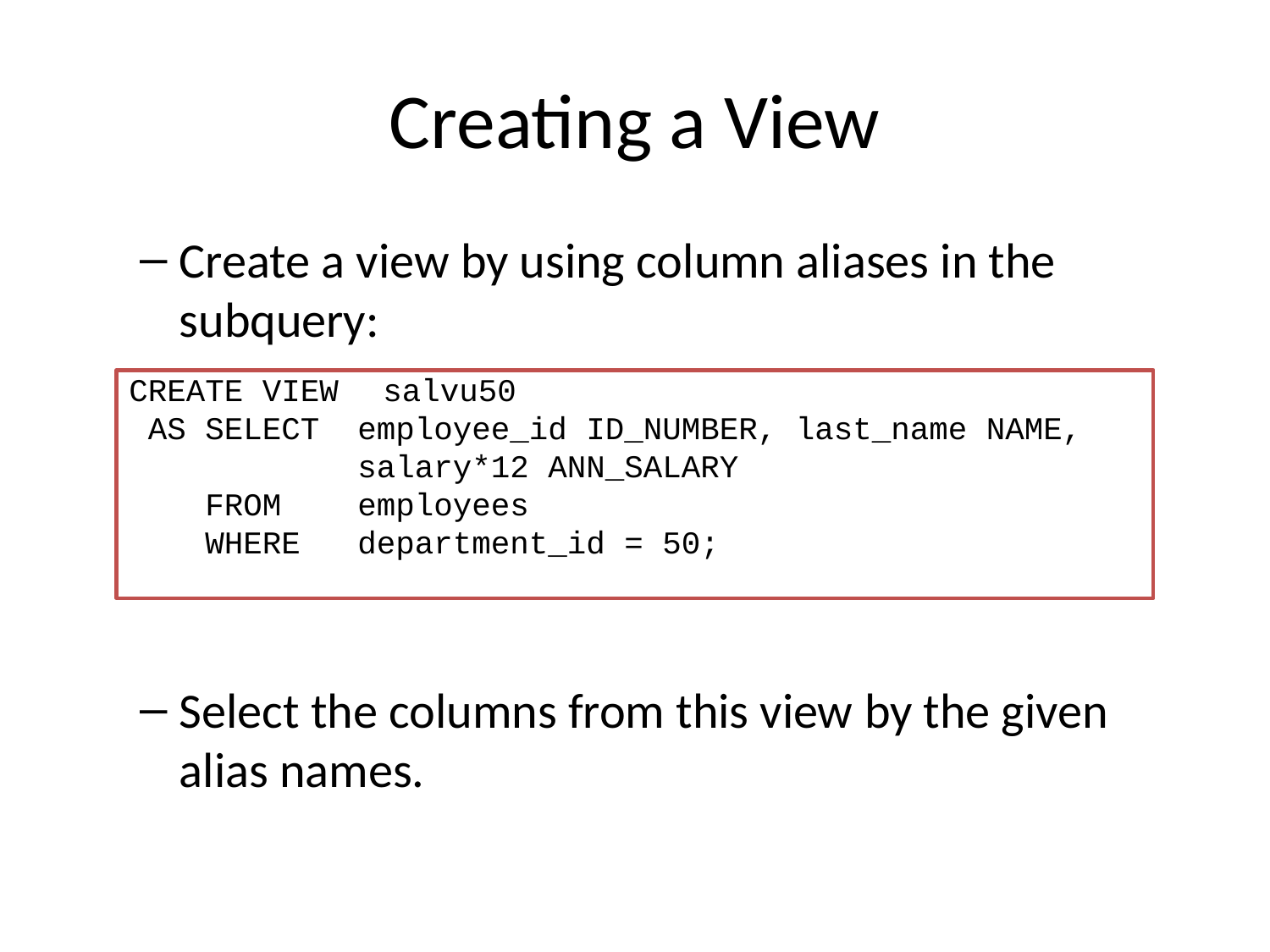

# Creating a View
Create a view by using column aliases in the subquery:

Select the columns from this view by the given alias names.

CREATE VIEW 	salvu50
 AS SELECT  employee_id ID_NUMBER, last_name NAME,
            salary*12 ANN_SALARY
    FROM    employees
    WHERE   department_id = 50;